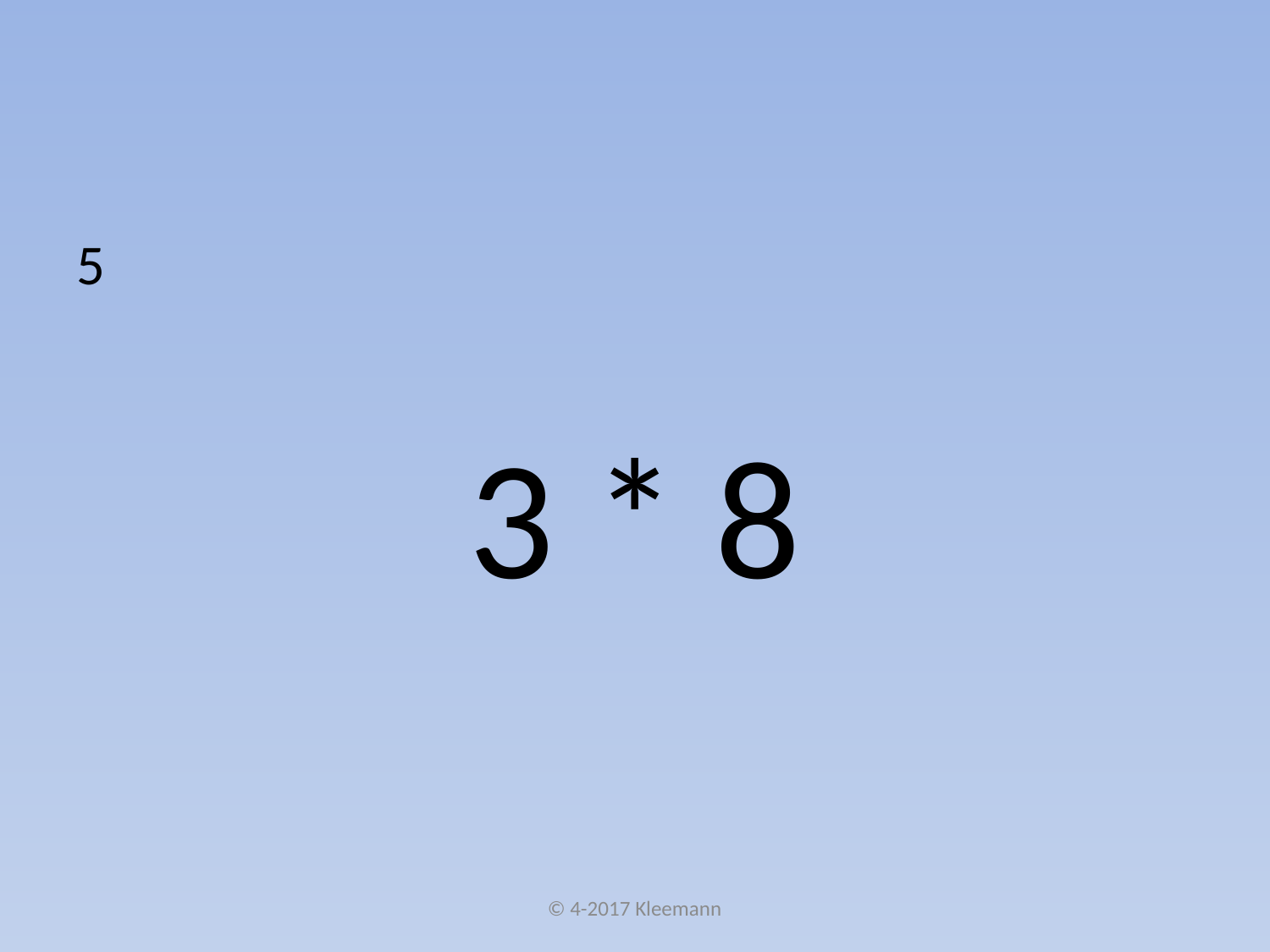

#
5

3 * 8
© 4-2017 Kleemann